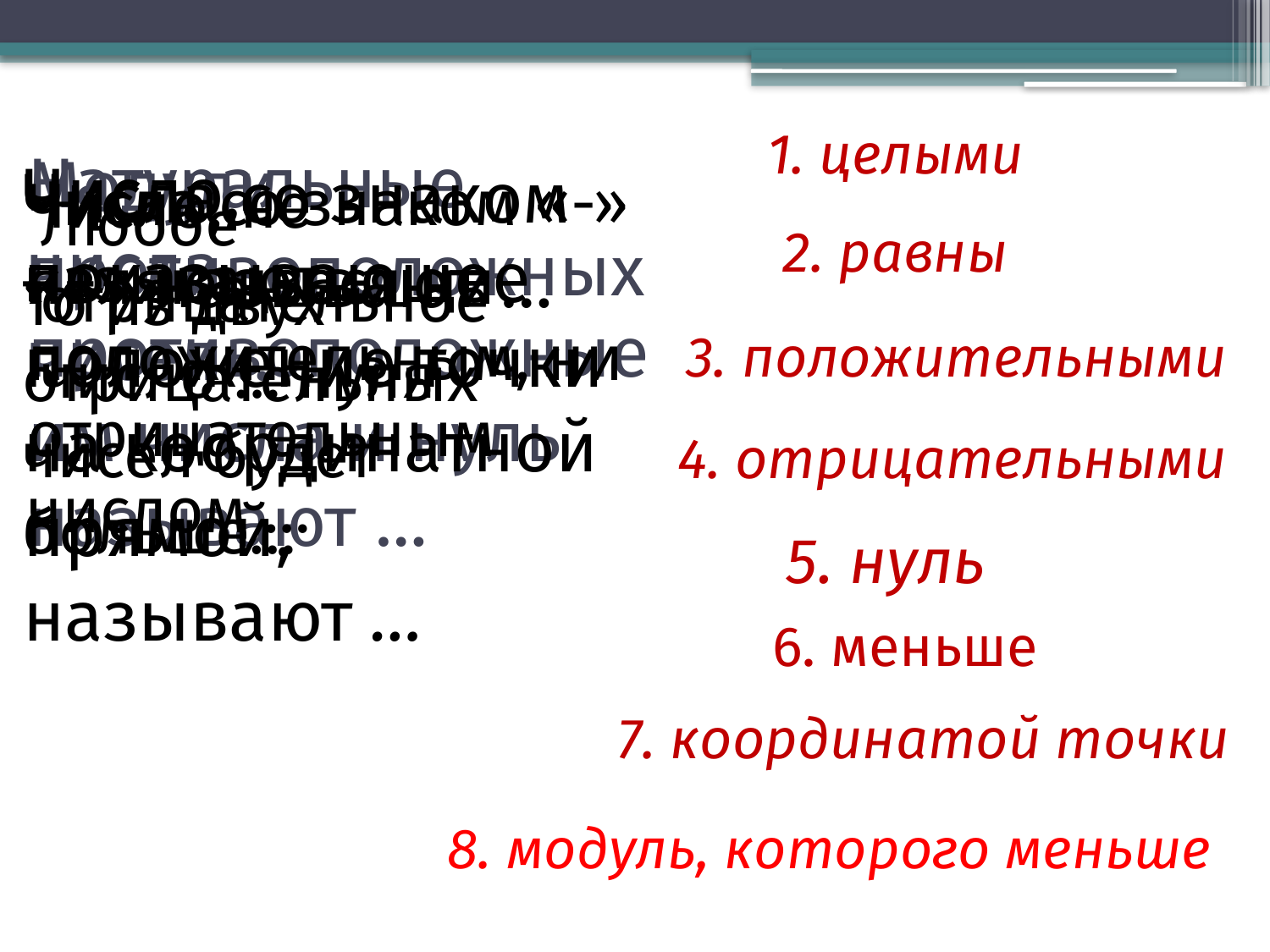

1. целыми
Число, показывающее положение точки на координатной прямой, называют …
Числа со знаком «+» называют …
# Натуральные числа, противоположные им числа и нуль называют …
Числа со знаком «-» называют …
Модули противоположных чисел…
Число, не являющееся ни положительным, ни отрицательным числом …
Любое отрицательное число … нуля
2. равны
То из двух отрицательных чисел будет больше…
3. положительными
4. отрицательными
5. нуль
6. меньше
7. координатой точки
8. модуль, которого меньше